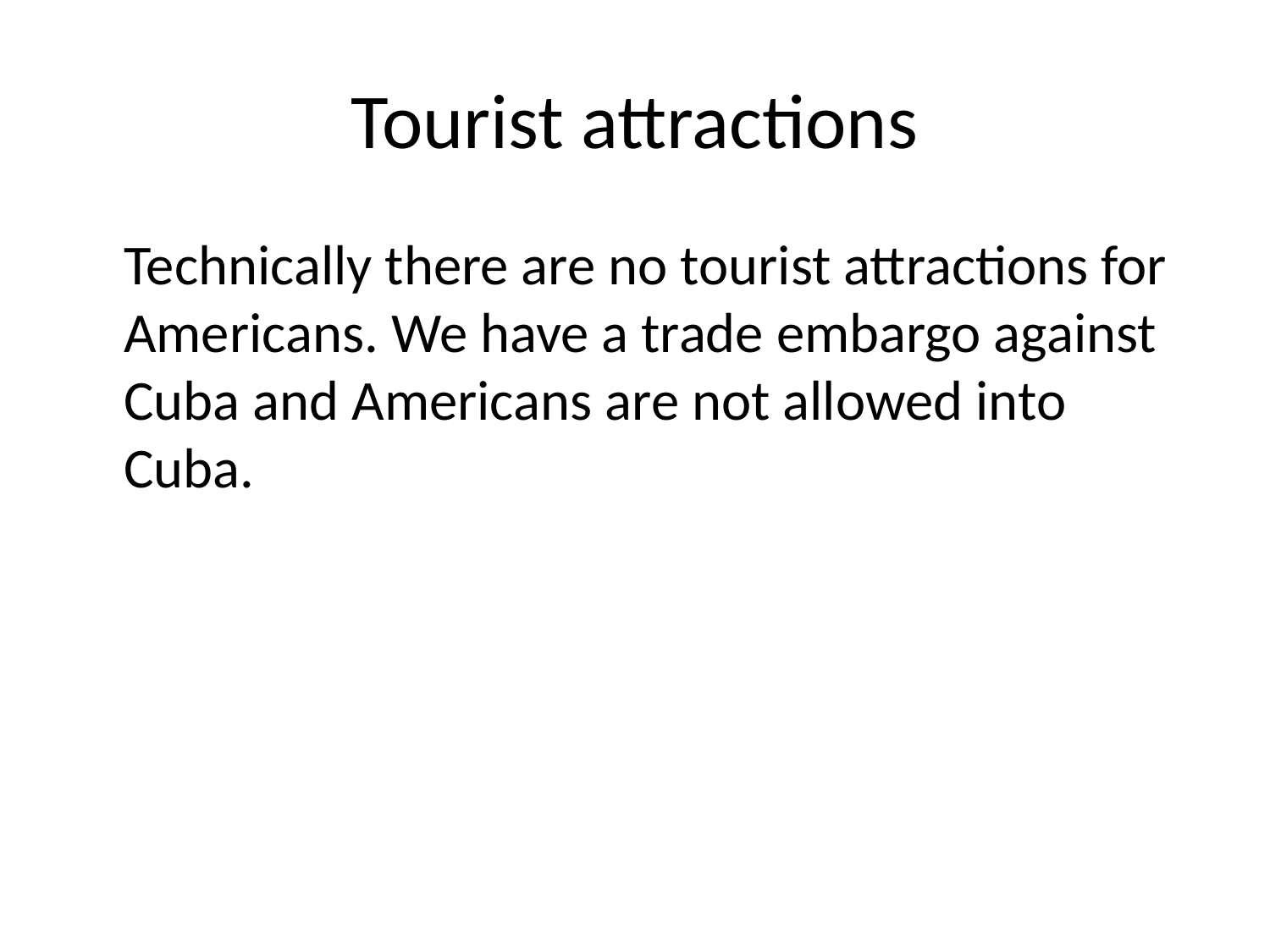

# Tourist attractions
	Technically there are no tourist attractions for Americans. We have a trade embargo against Cuba and Americans are not allowed into Cuba.